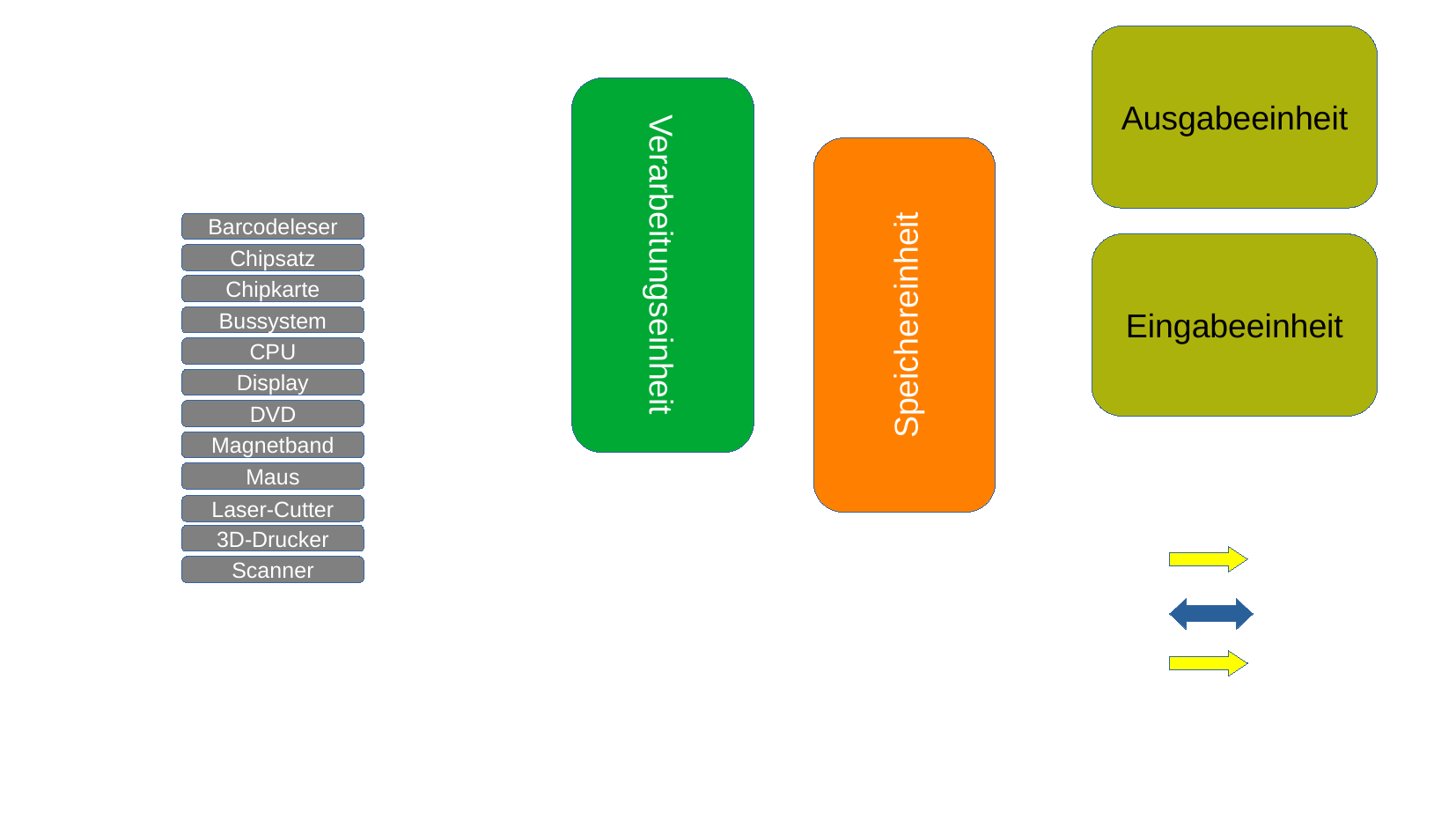

Ausgabeeinheit
Verarbeitungseinheit
Barcodeleser
Speichereinheit
Eingabeeinheit
Chipsatz
Chipkarte
Bussystem
CPU
Display
DVD
Magnetband
Maus
Laser-Cutter
3D-Drucker

Scanner